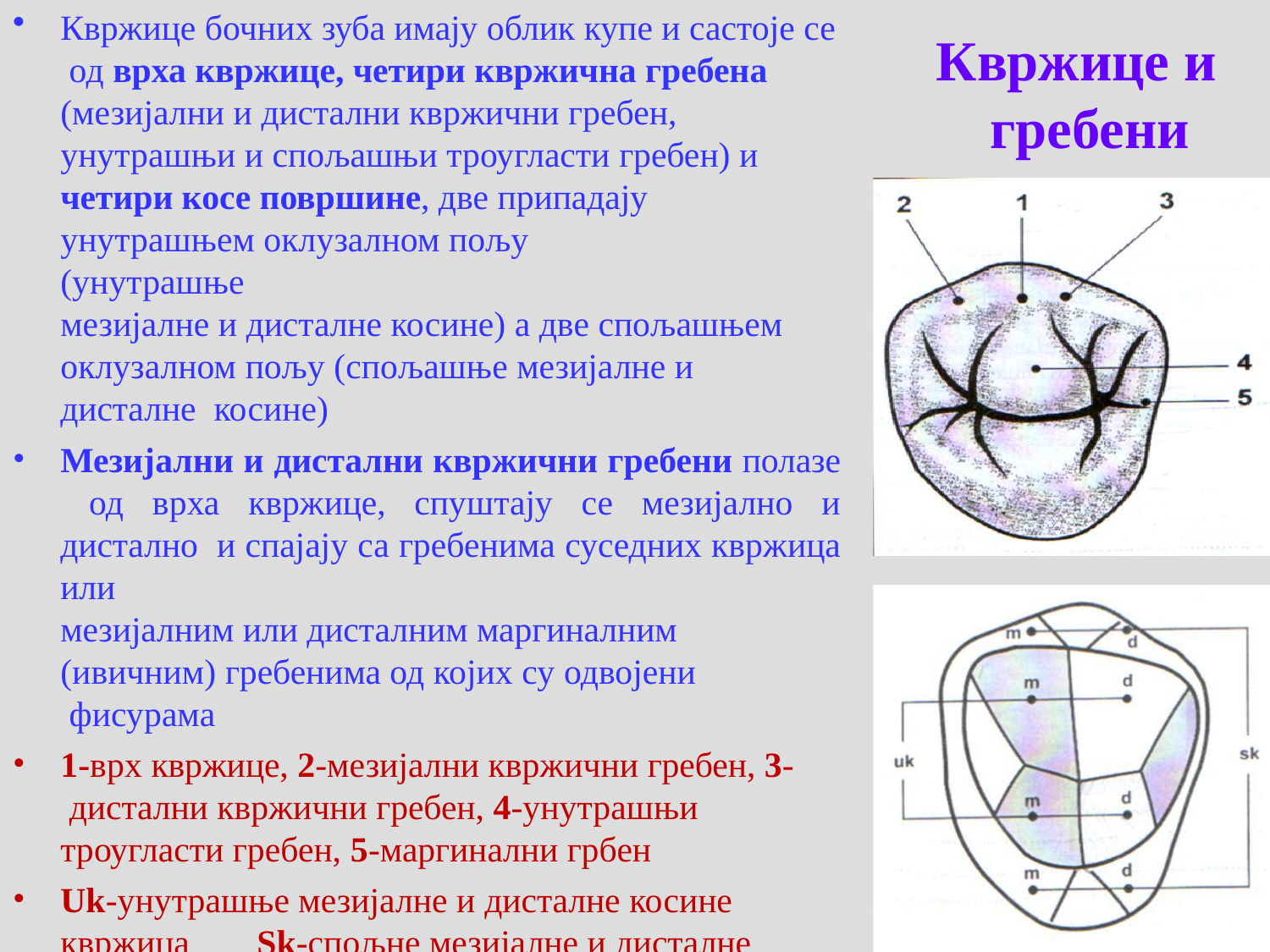

Квржице бочних зуба имају облик купе и састоје се  од врха квржице, четири квржична гребена  (мезијални и дистални квржични гребен,  унутрашњи и спољашњи троугласти гребен) и
четири косе површине, две припадају  унутрашњем оклузалном пољу (унутрашње
мезијалне и дисталне косине) а две спољашњем  оклузалном пољу (спољашње мезијалне и дисталне  косине)
Мезијални и дистални квржични гребени полазе  од врха квржице, спуштају се мезијално и дистално  и спајају са гребенима суседних квржица или
мезијалним или дисталним маргиналним  (ивичним) гребенима од којих су одвојени  фисурама
1-врх квржице, 2-мезијални квржични гребен, 3-  дистални квржични гребен, 4-унутрашњи  троугласти гребен, 5-маргинални грбен
Uk-унутрашње мезијалне и дисталне косине
квржица	Sk-спољне мезијалне и дисталне косине  квржица
Квржице и  гребени